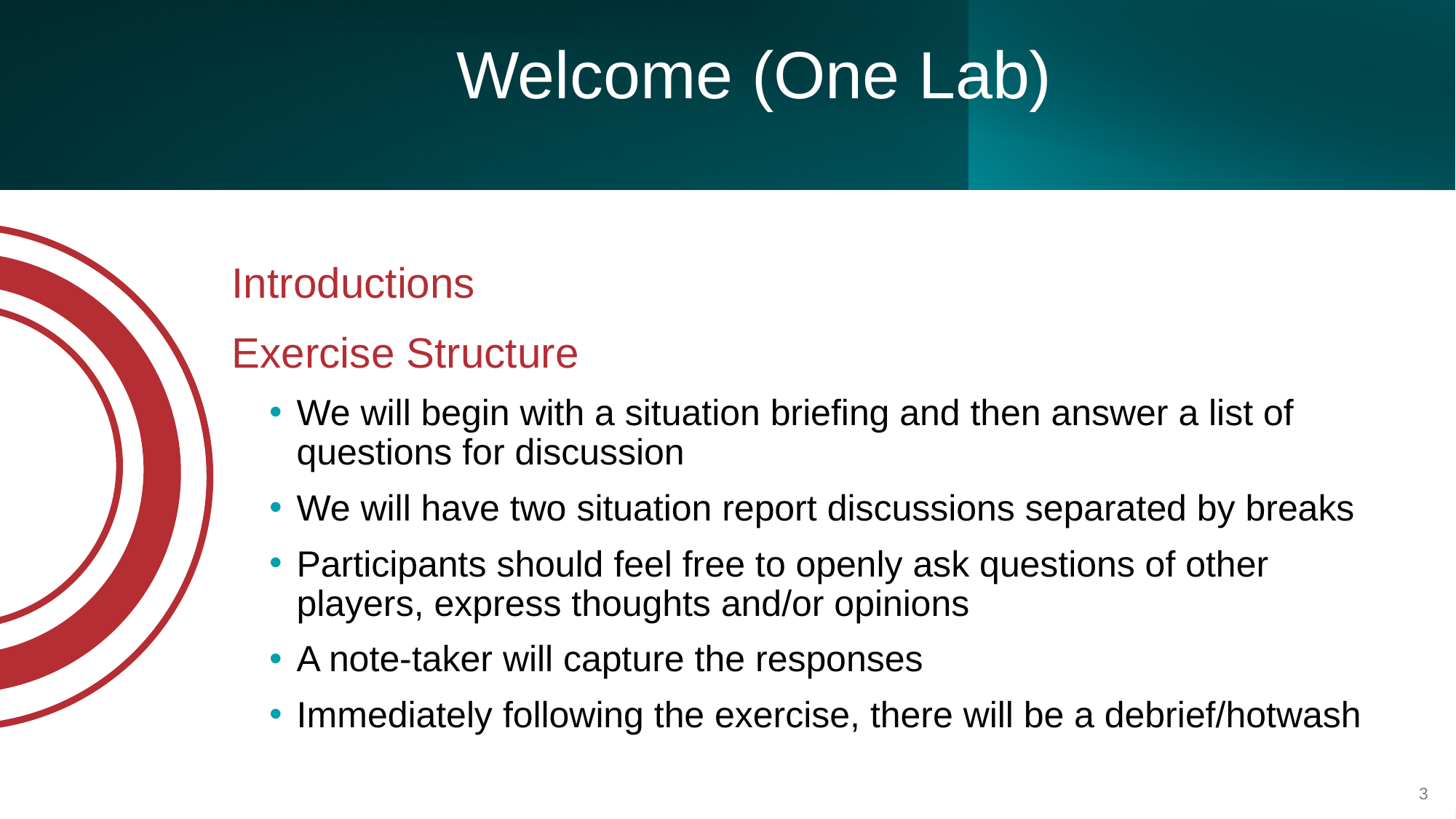

# Welcome (One Lab)

Introductions
Exercise Structure
We will begin with a situation briefing and then answer a list of questions for discussion
We will have two situation report discussions separated by breaks
Participants should feel free to openly ask questions of other players, express thoughts and/or opinions
A note-taker will capture the responses
Immediately following the exercise, there will be a debrief/hotwash
3